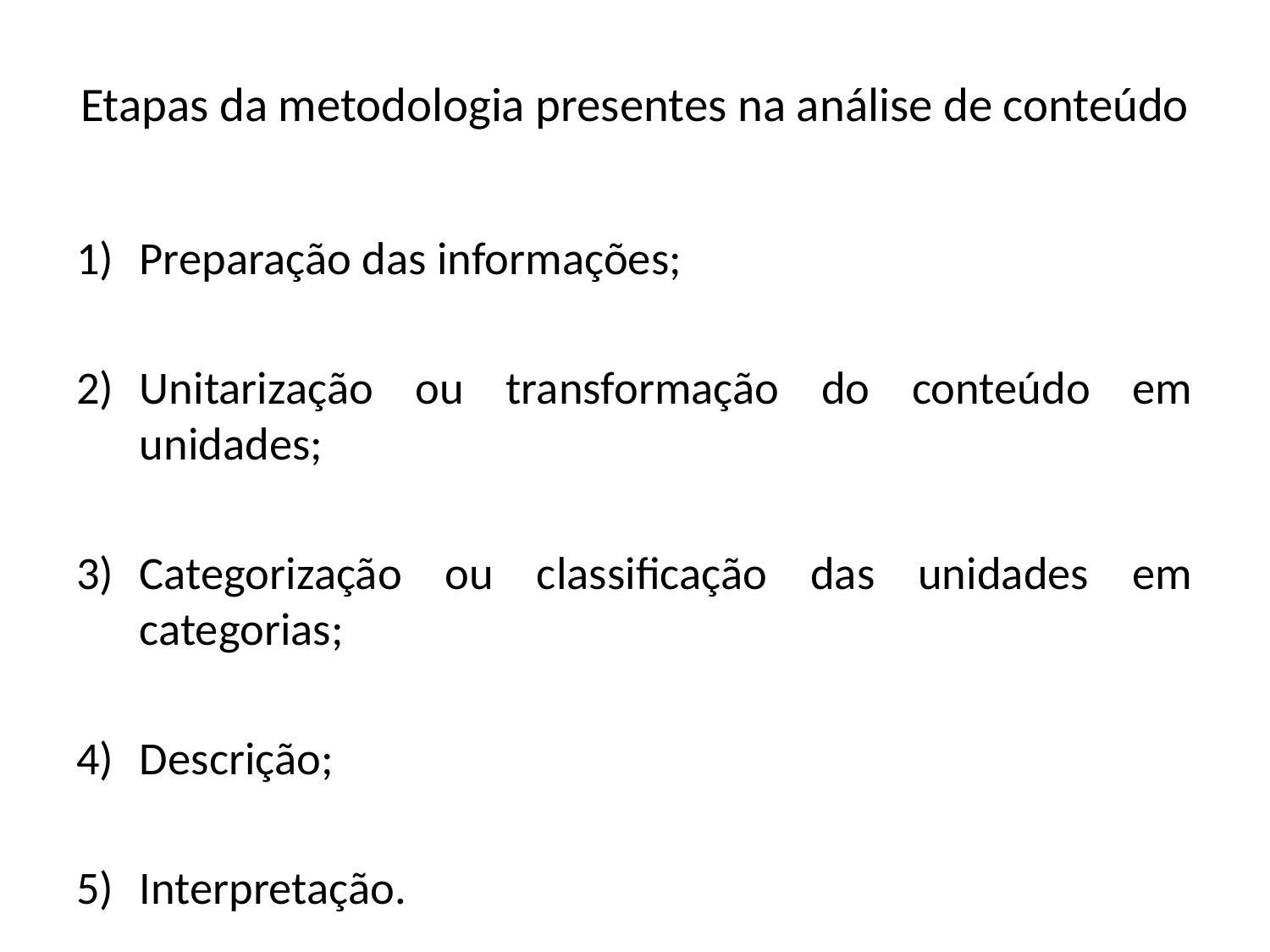

# Etapas da metodologia presentes na análise de conteúdo
Preparação das informações;

Unitarização ou transformação do conteúdo em unidades;

Categorização ou classificação das unidades em categorias;

Descrição;

Interpretação.